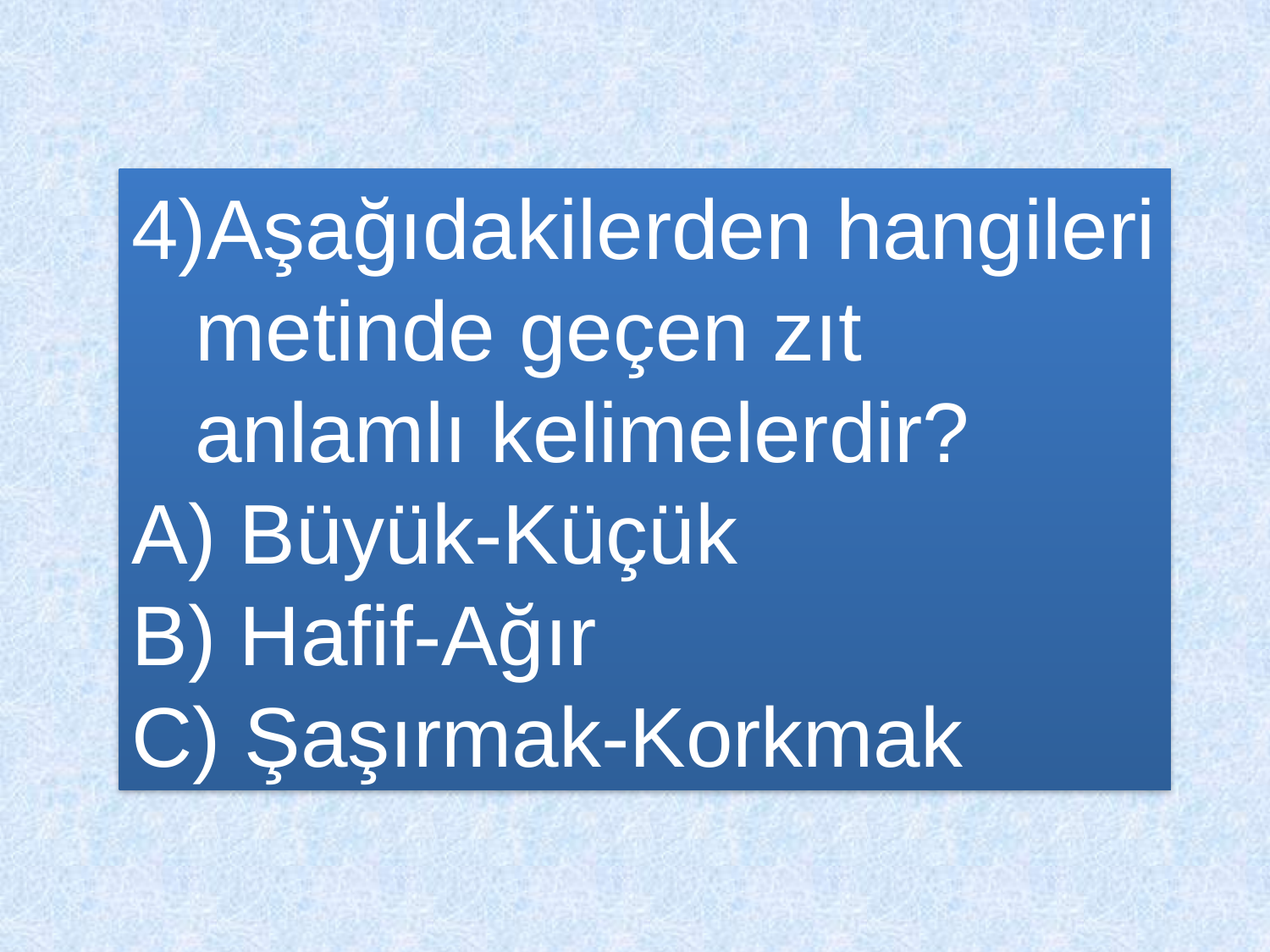

4)Aşağıdakilerden hangileri metinde geçen zıt anlamlı kelimelerdir?
A) Büyük-Küçük
B) Hafif-Ağır
C) Şaşırmak-Korkmak